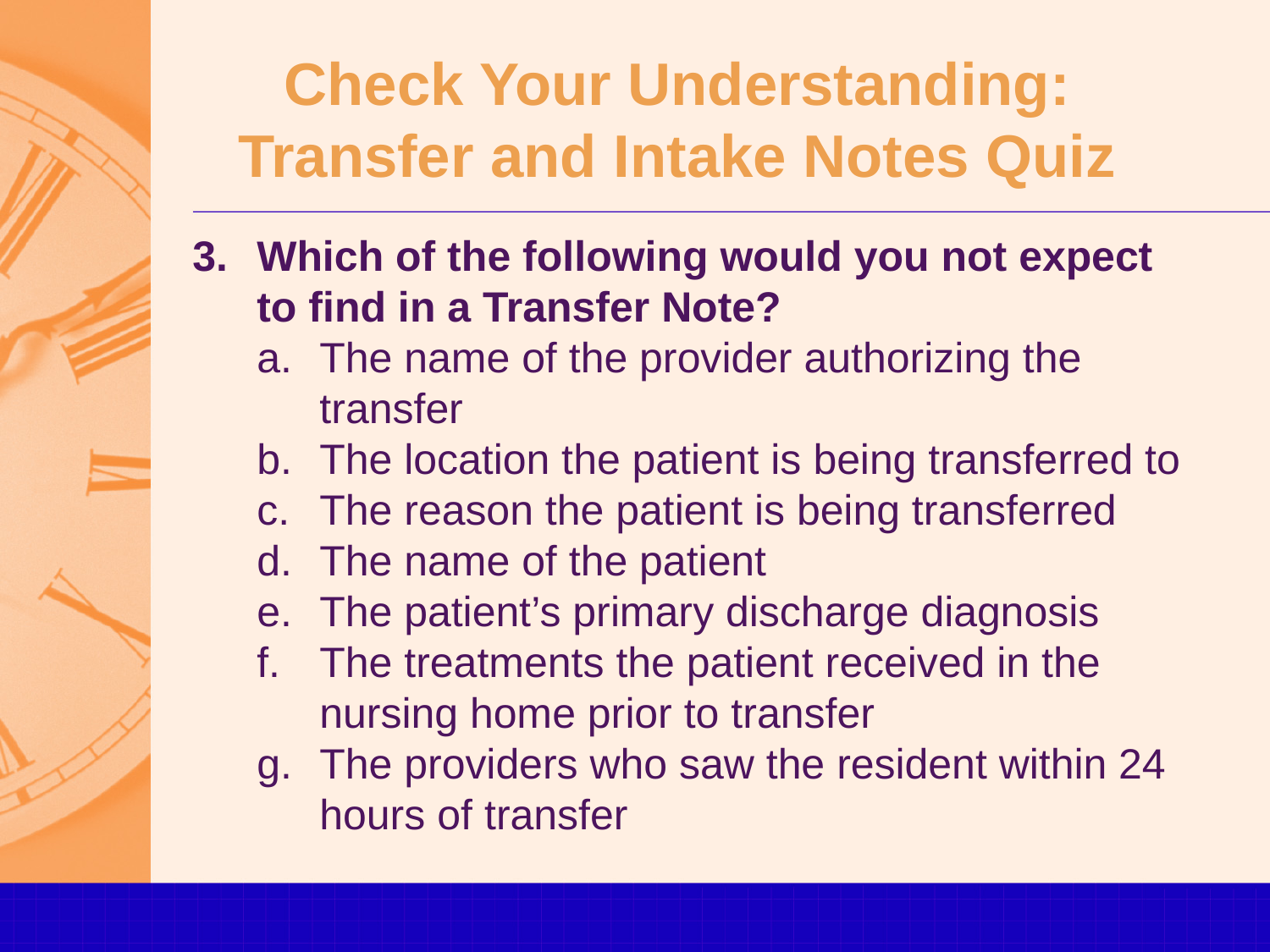

# Check Your Understanding: Transfer and Intake Notes Quiz
Which of the following would you not expect to find in a Transfer Note?
The name of the provider authorizing the transfer
The location the patient is being transferred to
The reason the patient is being transferred
The name of the patient
The patient’s primary discharge diagnosis
The treatments the patient received in the nursing home prior to transfer
The providers who saw the resident within 24 hours of transfer